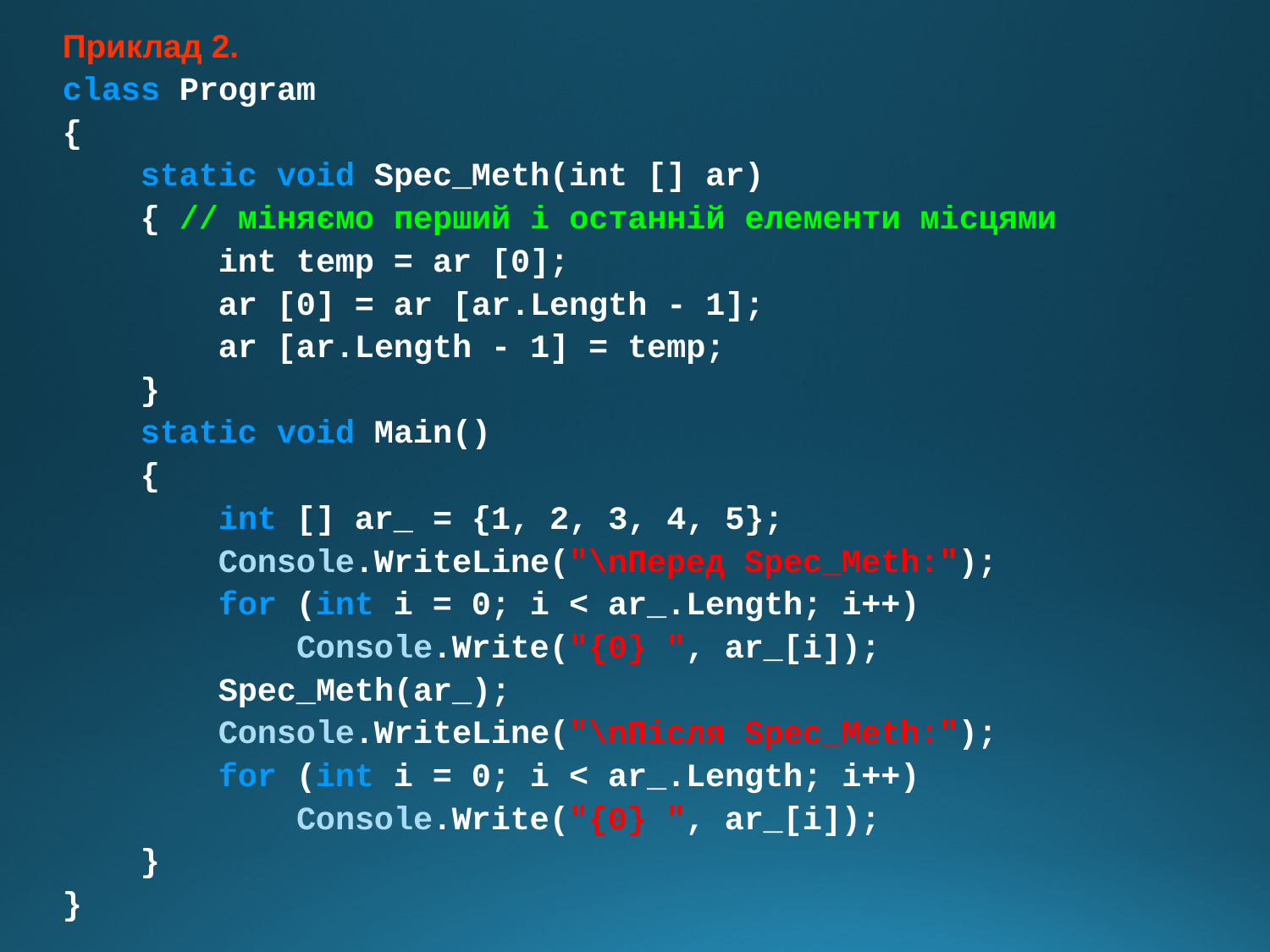

Приклад 2.
class Program
{
    static void Spec_Meth(int [] ar)
    { // міняємо перший і останній елементи місцями
        int temp = ar [0];
        ar [0] = ar [ar.Length - 1];
        ar [ar.Length - 1] = temp;
    }
    static void Main()
    {
        int [] ar_ = {1, 2, 3, 4, 5};
        Console.WriteLine("\nПеред Spec_Meth:");
        for (int i = 0; i < ar_.Length; i++)
            Console.Write("{0} ", ar_[i]);
        Spec_Meth(ar_);
        Console.WriteLine("\nПiсля Spec_Meth:");
        for (int i = 0; i < ar_.Length; i++)
            Console.Write("{0} ", ar_[i]);
    }
}